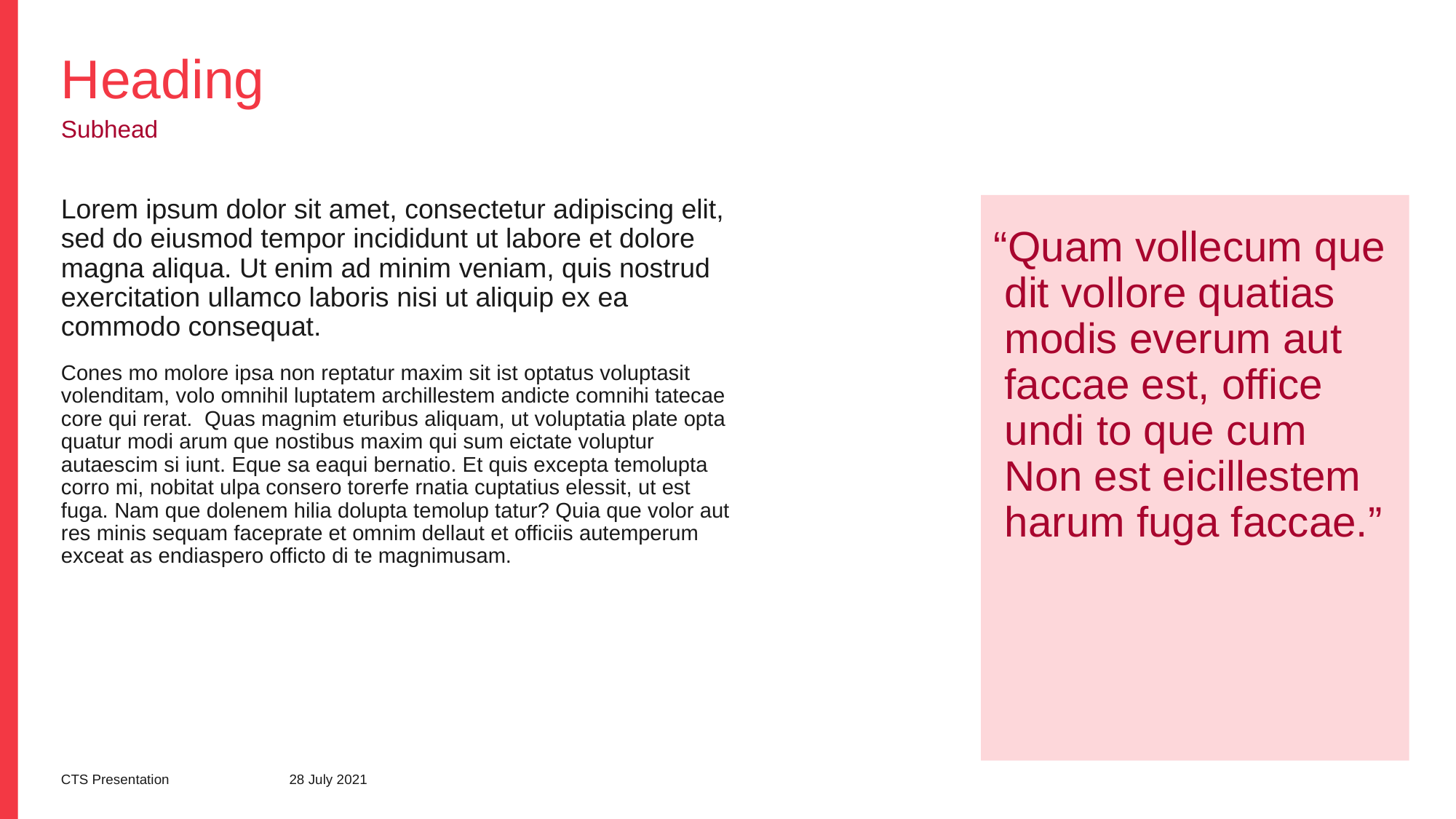

# Heading
Subhead
Lorem ipsum dolor sit amet, consectetur adipiscing elit, sed do eiusmod tempor incididunt ut labore et dolore magna aliqua. Ut enim ad minim veniam, quis nostrud exercitation ullamco laboris nisi ut aliquip ex ea commodo consequat.
“Quam vollecum que dit vollore quatias modis everum aut faccae est, office undi to que cum Non est eicillestem harum fuga faccae.”
Cones mo molore ipsa non reptatur maxim sit ist optatus voluptasit volenditam, volo omnihil luptatem archillestem andicte comnihi tatecae core qui rerat.  Quas magnim eturibus aliquam, ut voluptatia plate opta quatur modi arum que nostibus maxim qui sum eictate voluptur autaescim si iunt. Eque sa eaqui bernatio. Et quis excepta temolupta corro mi, nobitat ulpa consero torerfe rnatia cuptatius elessit, ut est fuga. Nam que dolenem hilia dolupta temolup tatur? Quia que volor aut res minis sequam faceprate et omnim dellaut et officiis autemperum exceat as endiaspero officto di te magnimusam.

CTS Presentation
28 July 2021